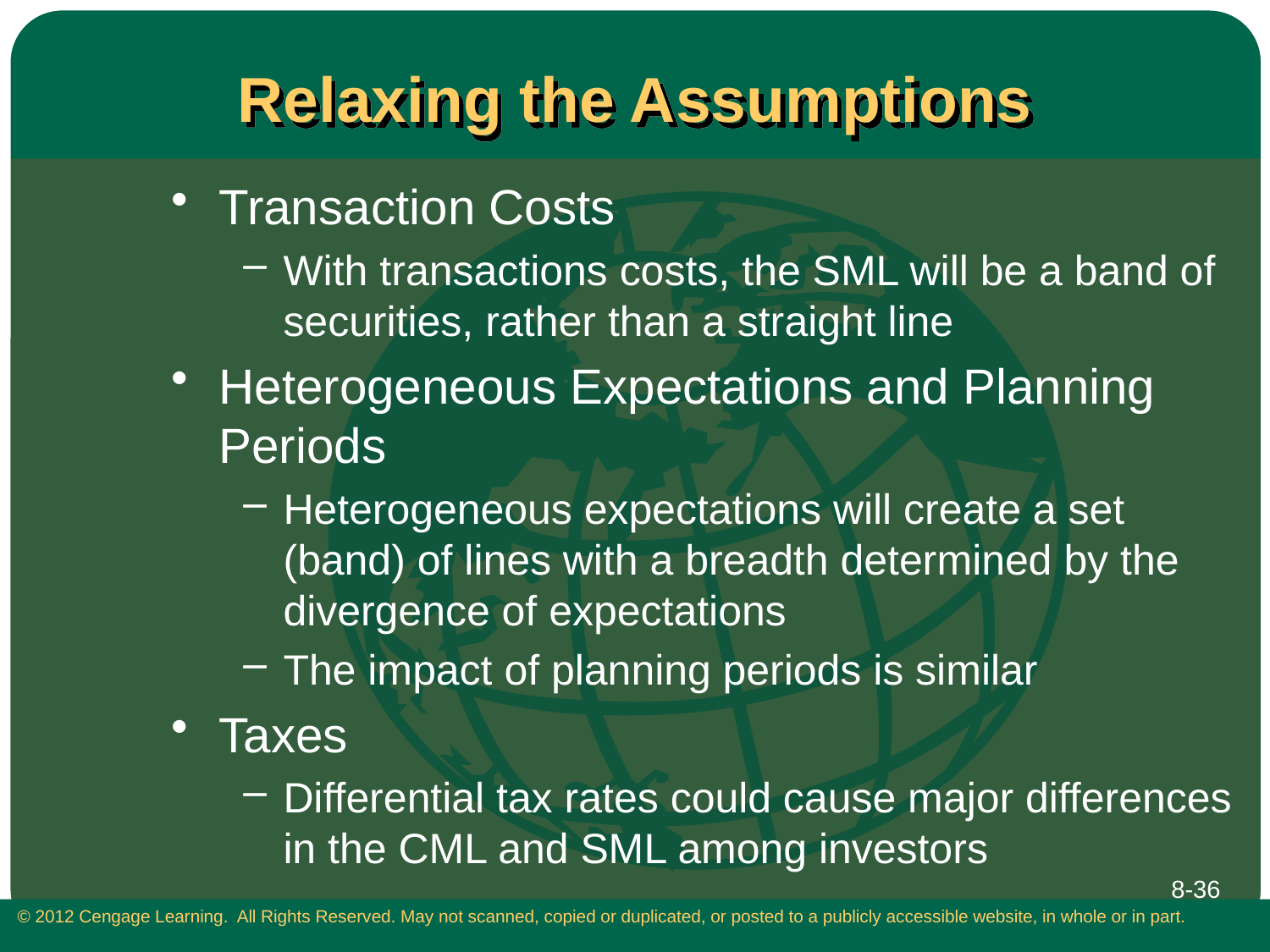

# Relaxing the Assumptions
Transaction Costs
With transactions costs, the SML will be a band of securities, rather than a straight line
Heterogeneous Expectations and Planning Periods
Heterogeneous expectations will create a set (band) of lines with a breadth determined by the divergence of expectations
The impact of planning periods is similar
Taxes
Differential tax rates could cause major differences in the CML and SML among investors
8-36
 © 2012 Cengage Learning.  All Rights Reserved. May not scanned, copied or duplicated, or posted to a publicly accessible website, in whole or in part.